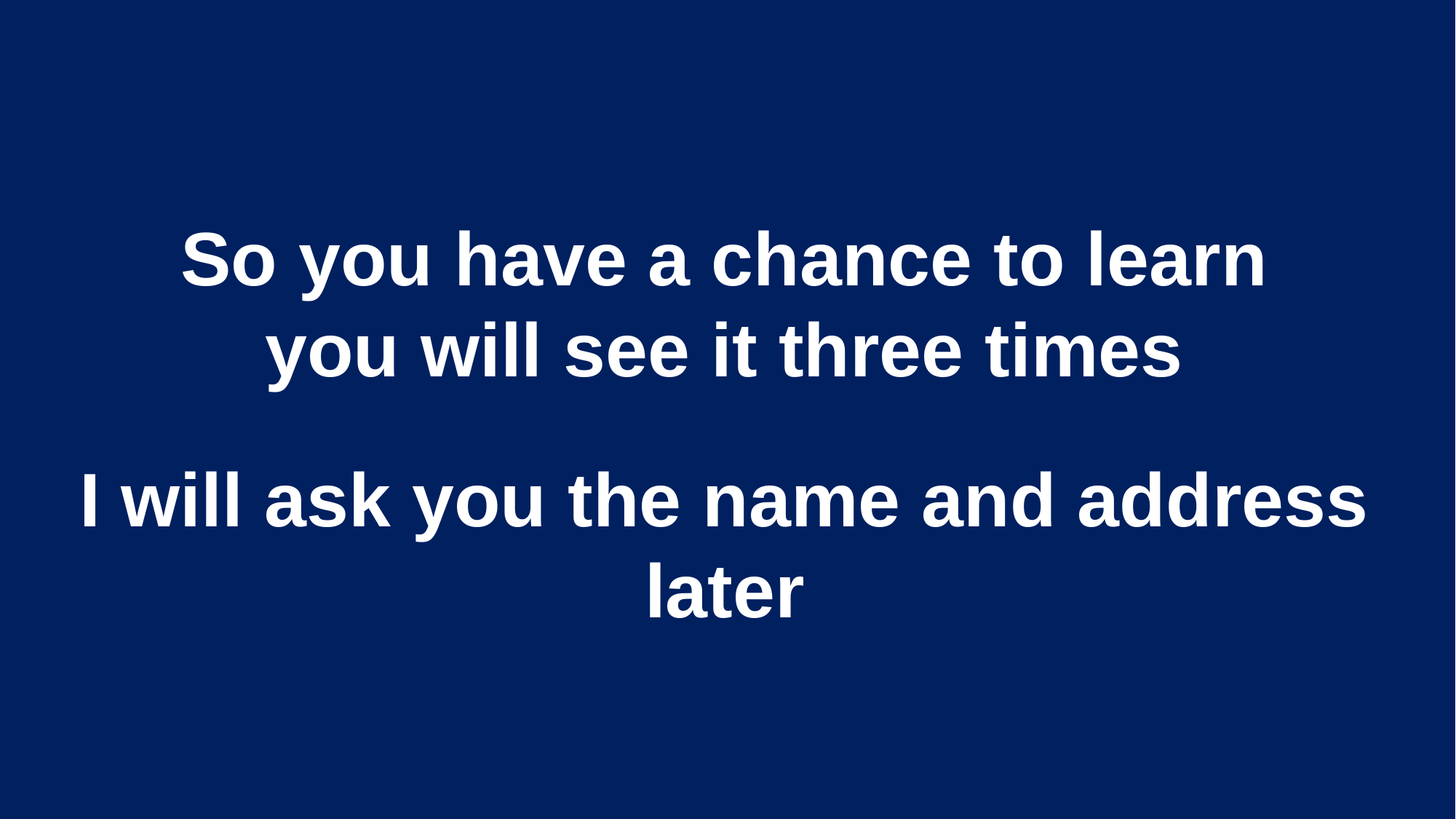

So you have a chance to learn you will see it three times
I will ask you the name and address later